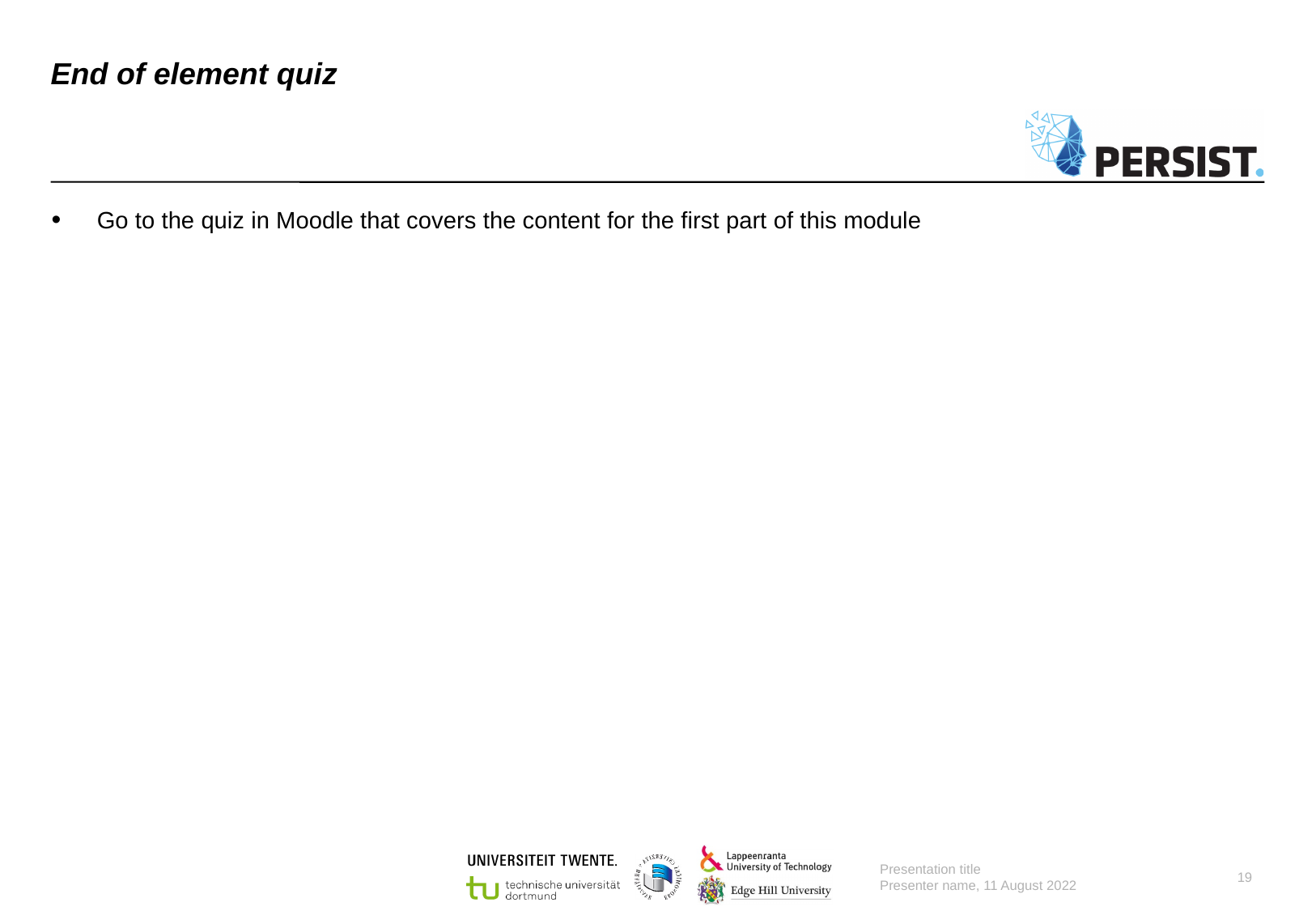

# End of element quiz

Go to the quiz in Moodle that covers the content for the first part of this module

Presentation title
Presenter name, 11 August 2022
19